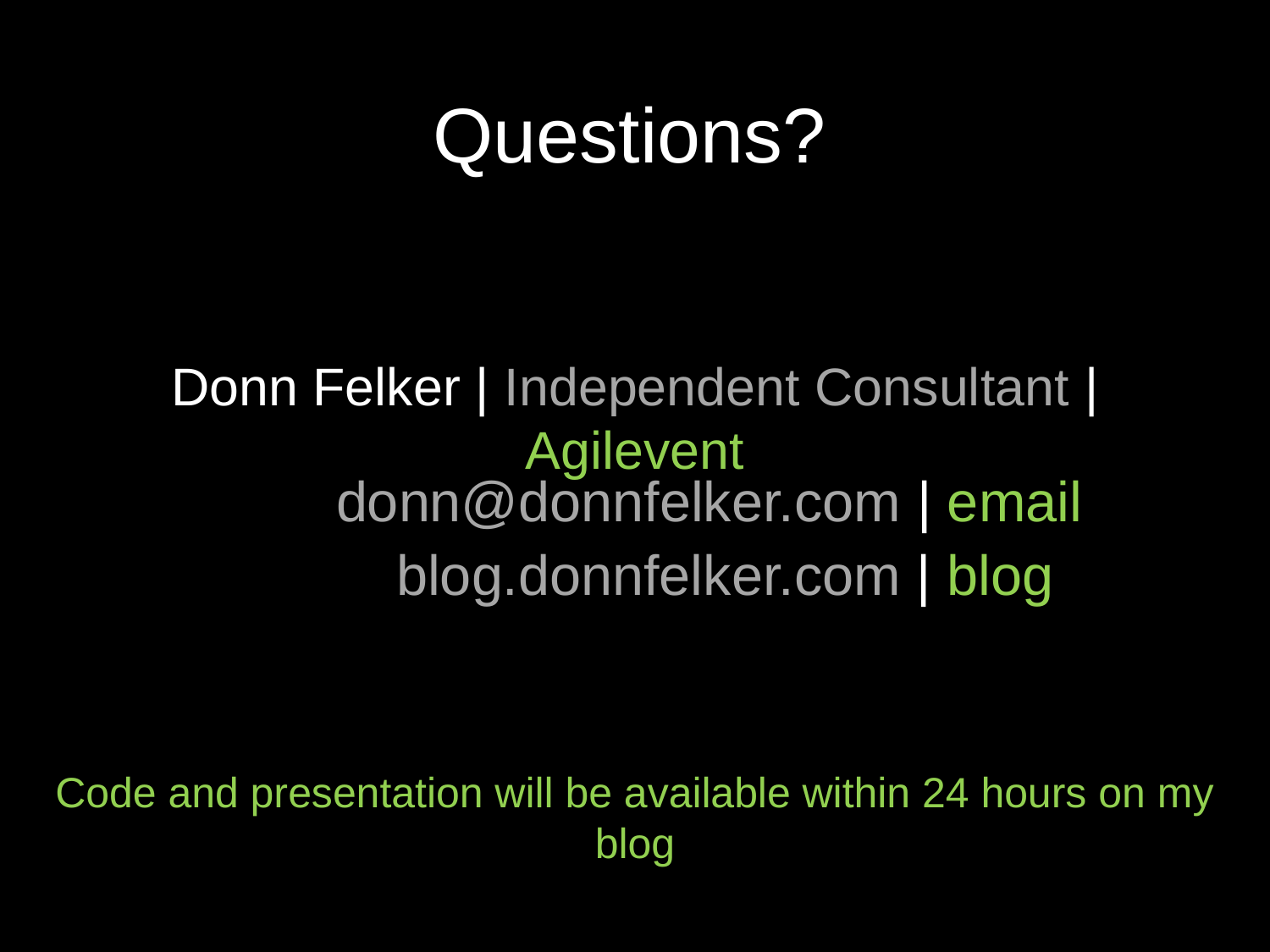

# Questions?
Donn Felker | Independent Consultant | Agilevent
donn@donnfelker.com | email
blog.donnfelker.com | blog
Code and presentation will be available within 24 hours on my blog